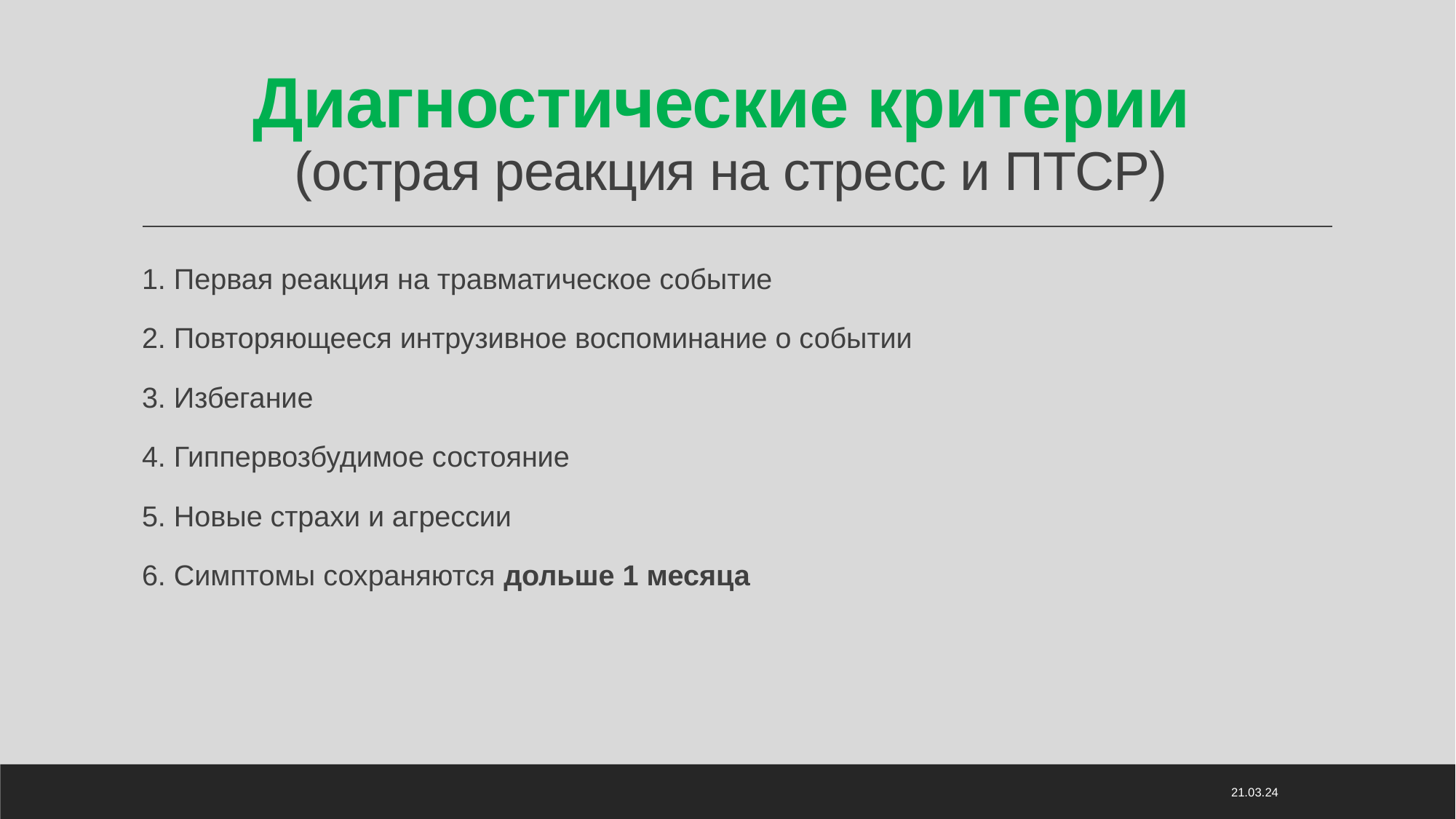

# Диагностические критерии (острая реакция на стресс и ПТСР)
1. Первая реакция на травматическое событие
2. Повторяющееся интрузивное воспоминание о событии
3. Избегание
4. Гиппервозбудимое состояние
5. Новые страхи и агрессии
6. Симптомы сохраняются дольше 1 месяца
21.03.24